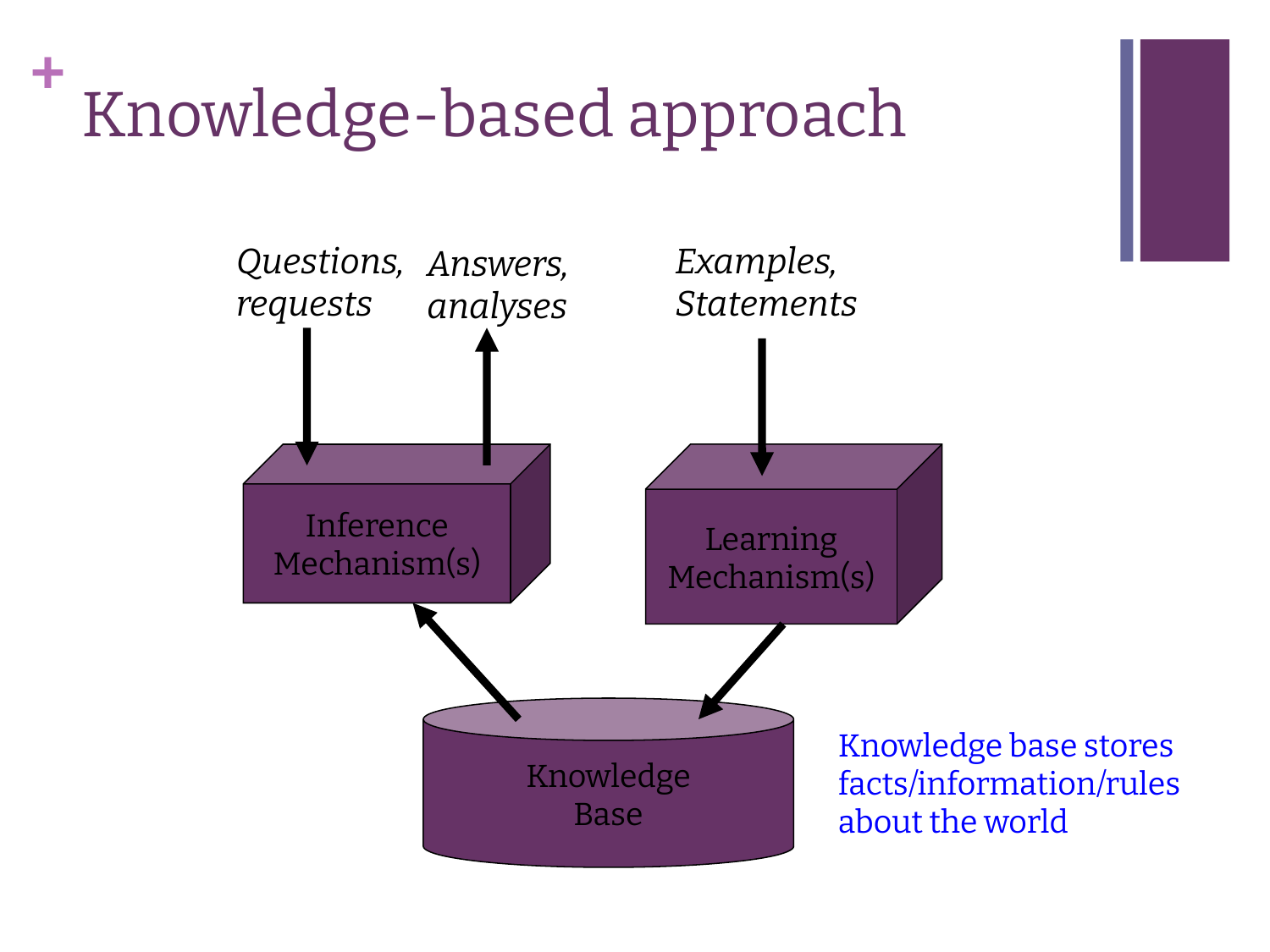

# Knowledge-based approach
Questions,
requests
Examples,
Statements
Answers,
analyses

Inference
Mechanism(s)
Learning
Mechanism(s)

Knowledge
Base
Knowledge base stores facts/information/rules about the world